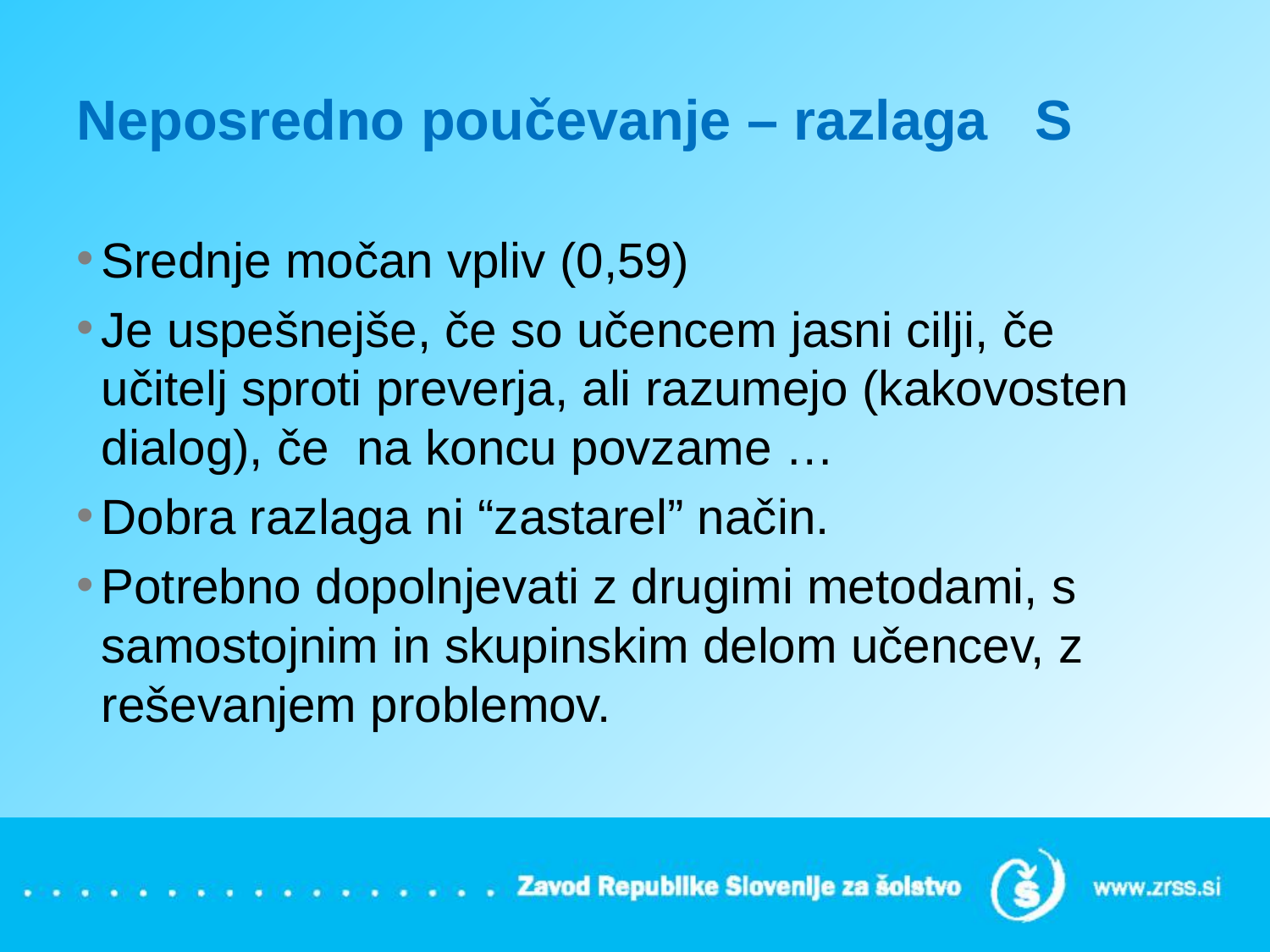

# Neposredno poučevanje – razlaga   S
Srednje močan vpliv (0,59)
Je uspešnejše, če so učencem jasni cilji, če učitelj sproti preverja, ali razumejo (kakovosten dialog), če  na koncu povzame …
Dobra razlaga ni “zastarel” način.
Potrebno dopolnjevati z drugimi metodami, s  samostojnim in skupinskim delom učencev, z reševanjem problemov.